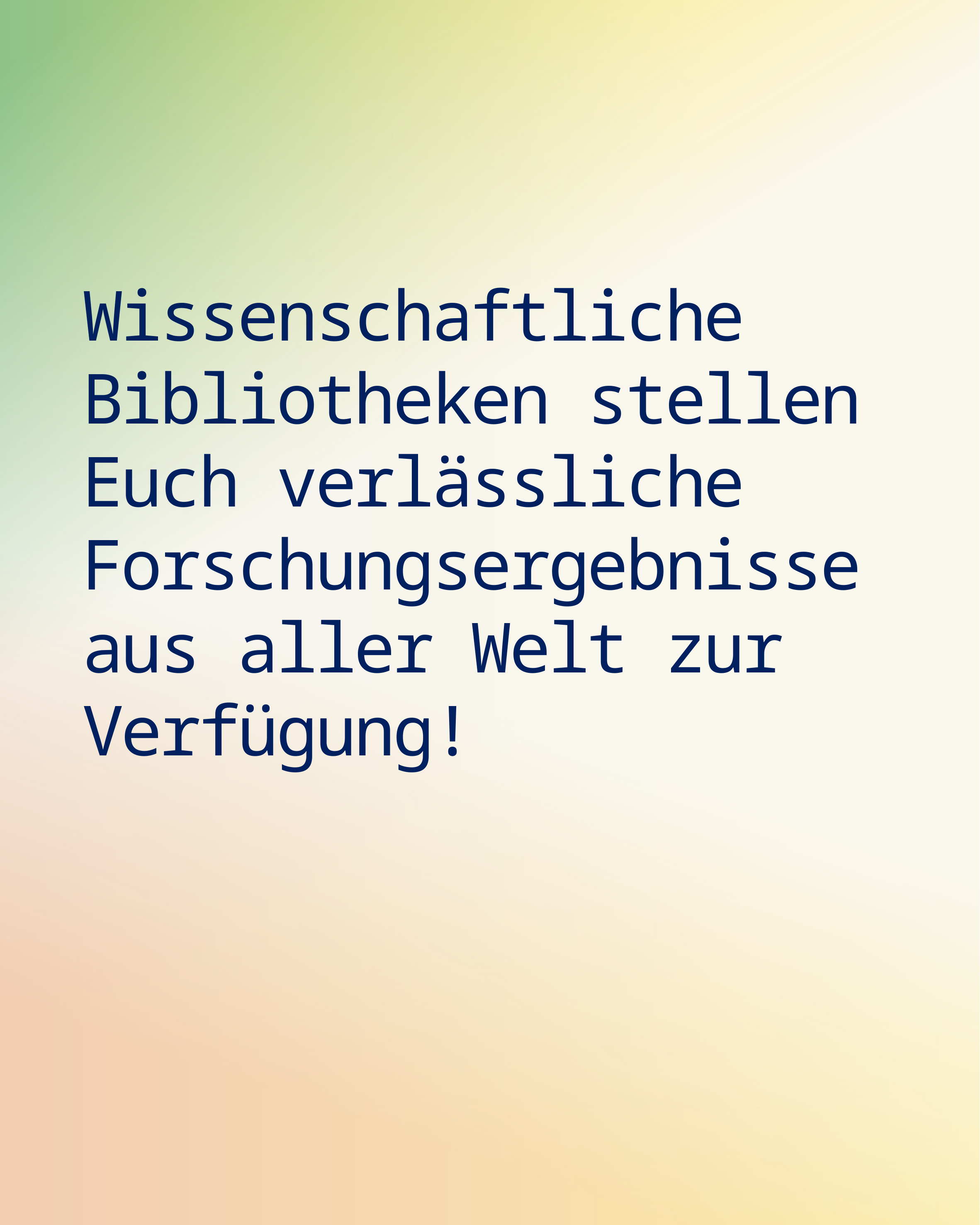

Wissenschaftliche Bibliotheken stellen Euch verlässliche Forschungsergebnisse aus aller Welt zur Verfügung!